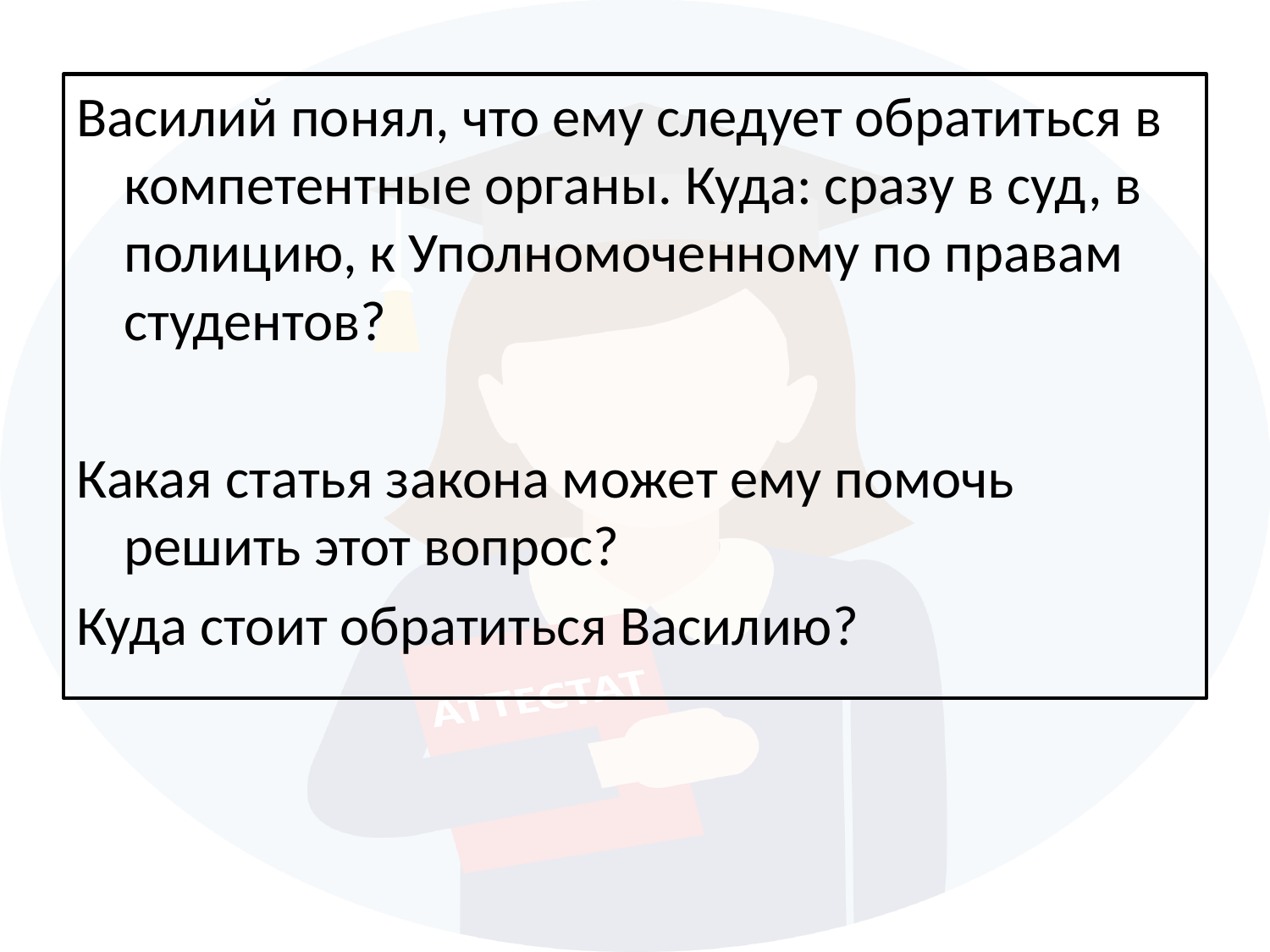

Василий понял, что ему следует обратиться в компетентные органы. Куда: сразу в суд, в полицию, к Уполномоченному по правам студентов?

Какая статья закона может ему помочь решить этот вопрос?
Куда стоит обратиться Василию?